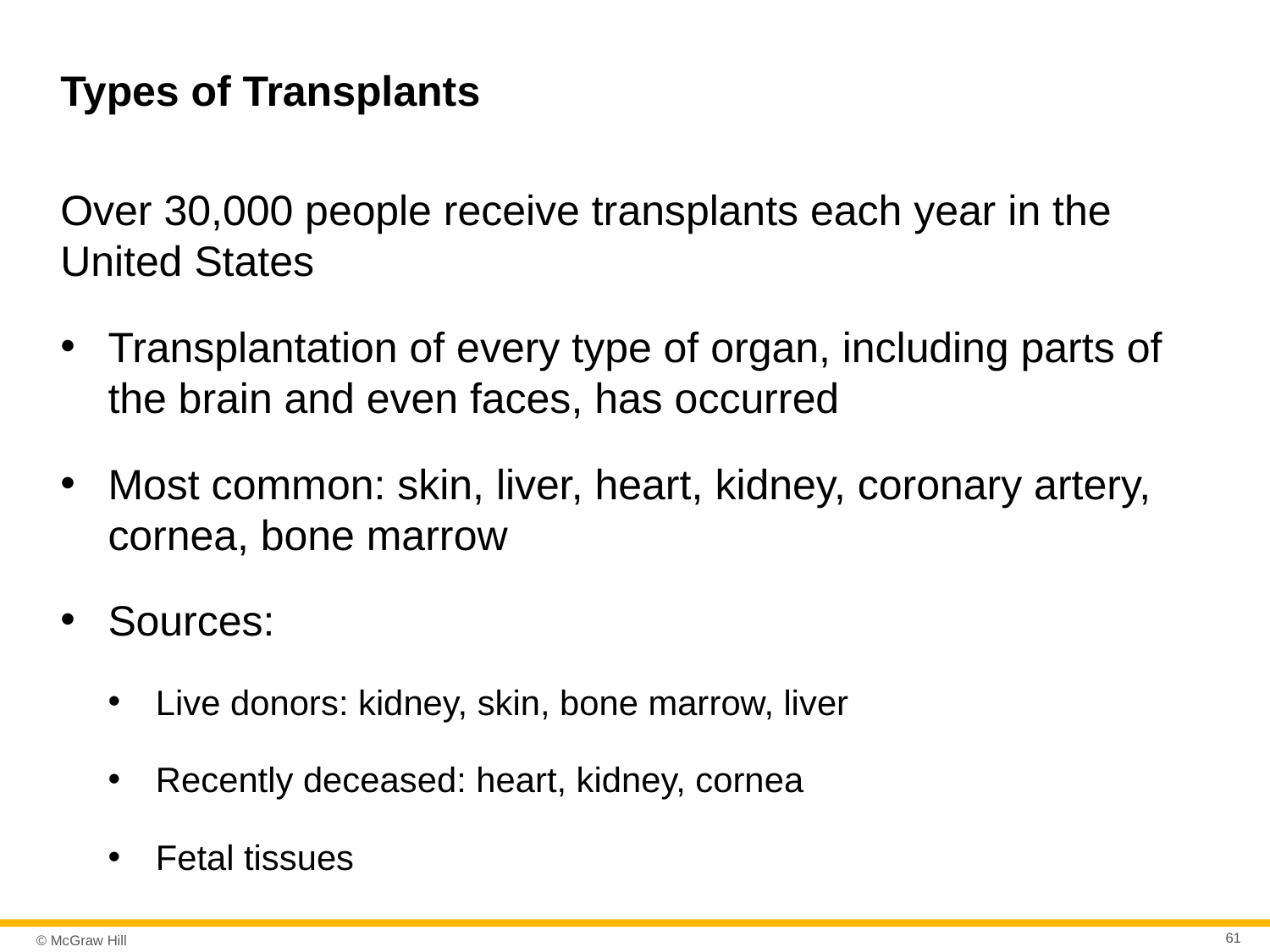

# Types of Transplants
Over 30,000 people receive transplants each year in the United States
Transplantation of every type of organ, including parts of the brain and even faces, has occurred
Most common: skin, liver, heart, kidney, coronary artery, cornea, bone marrow
Sources:
Live donors: kidney, skin, bone marrow, liver
Recently deceased: heart, kidney, cornea
Fetal tissues